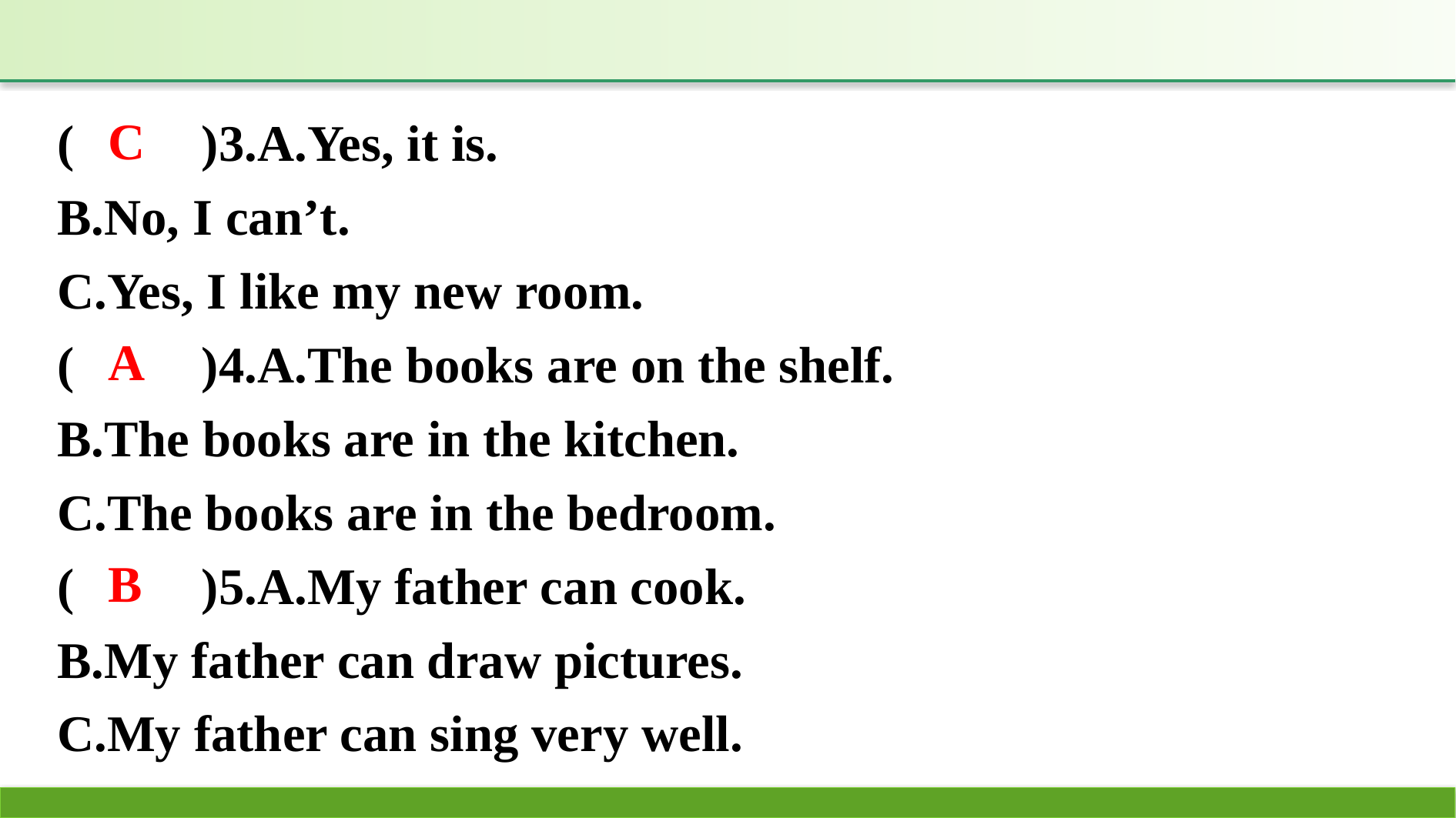

(　　)3.A.Yes, it is.
B.No, I can’t.
C.Yes, I like my new room.
(　　)4.A.The books are on the shelf.
B.The books are in the kitchen.
C.The books are in the bedroom.
(　　)5.A.My father can cook.
B.My father can draw pictures.
C.My father can sing very well.
C
A
B